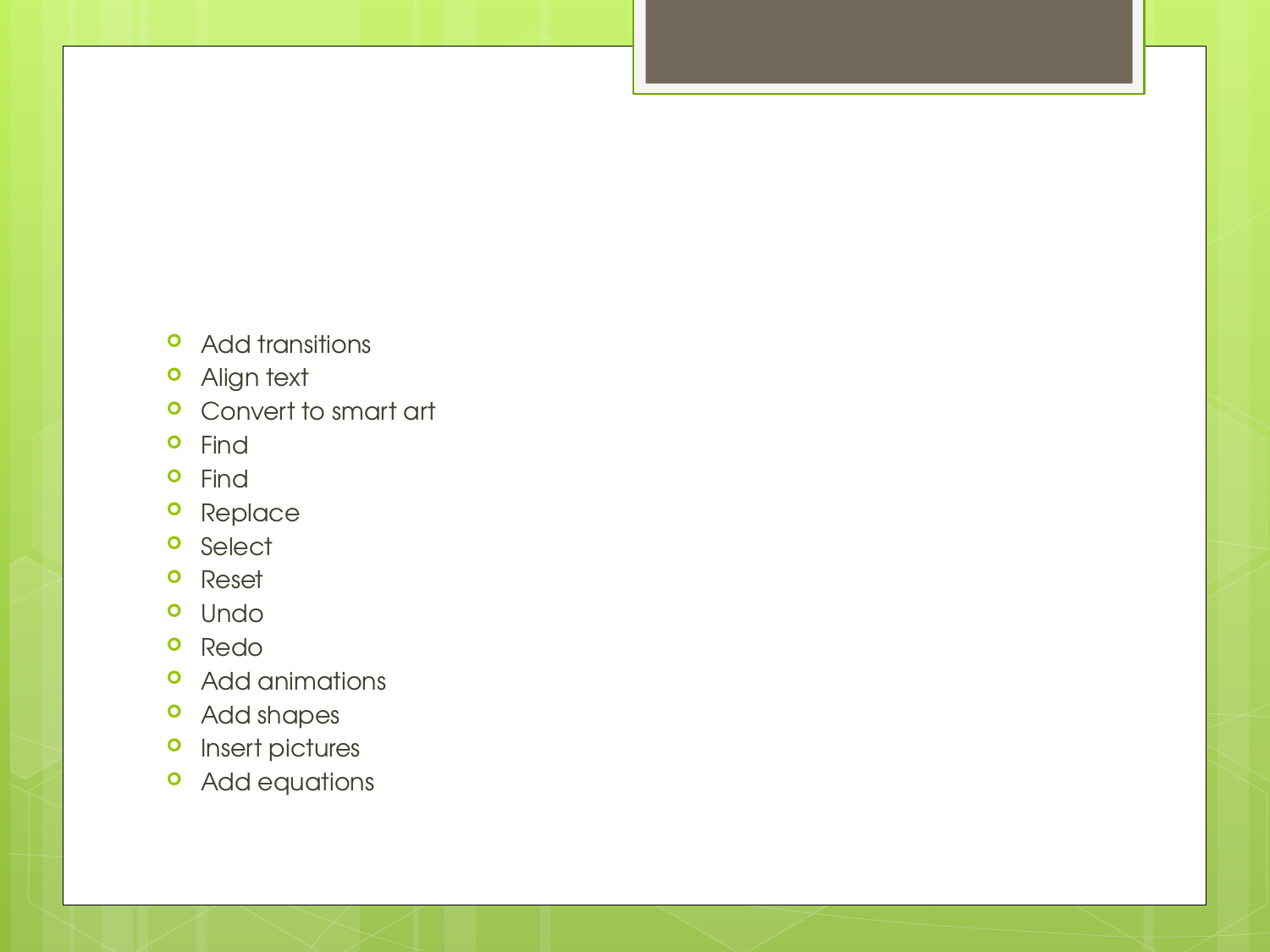

#
Add transitions
Align text
Convert to smart art
Find
Find
Replace
Select
Reset
Undo
Redo
Add animations
Add shapes
Insert pictures
Add equations